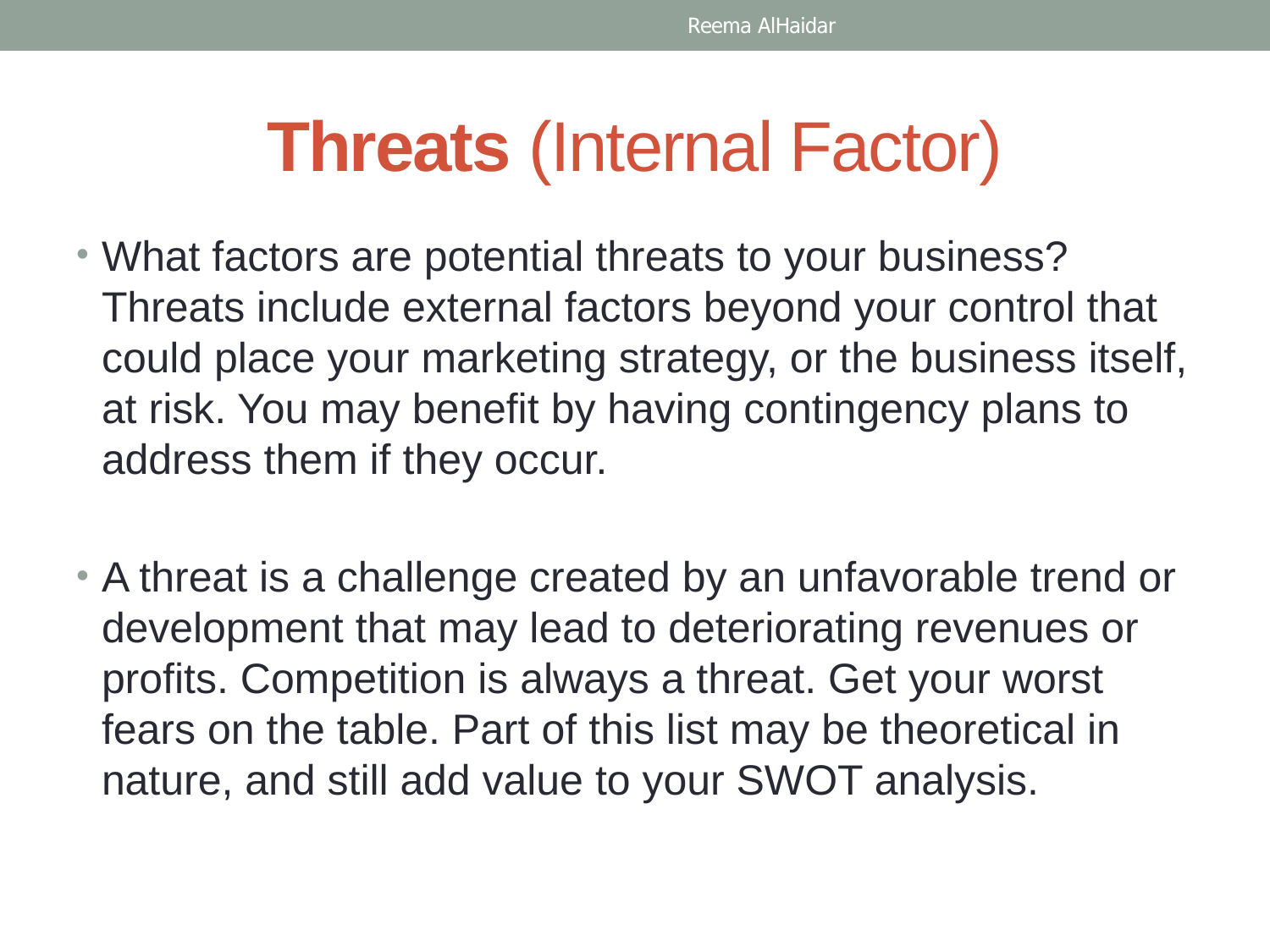

Reema AlHaidar
# Threats (Internal Factor)
What factors are potential threats to your business? Threats include external factors beyond your control that could place your marketing strategy, or the business itself, at risk. You may benefit by having contingency plans to address them if they occur.

A threat is a challenge created by an unfavorable trend or development that may lead to deteriorating revenues or profits. Competition is always a threat. Get your worst fears on the table. Part of this list may be theoretical in nature, and still add value to your SWOT analysis.